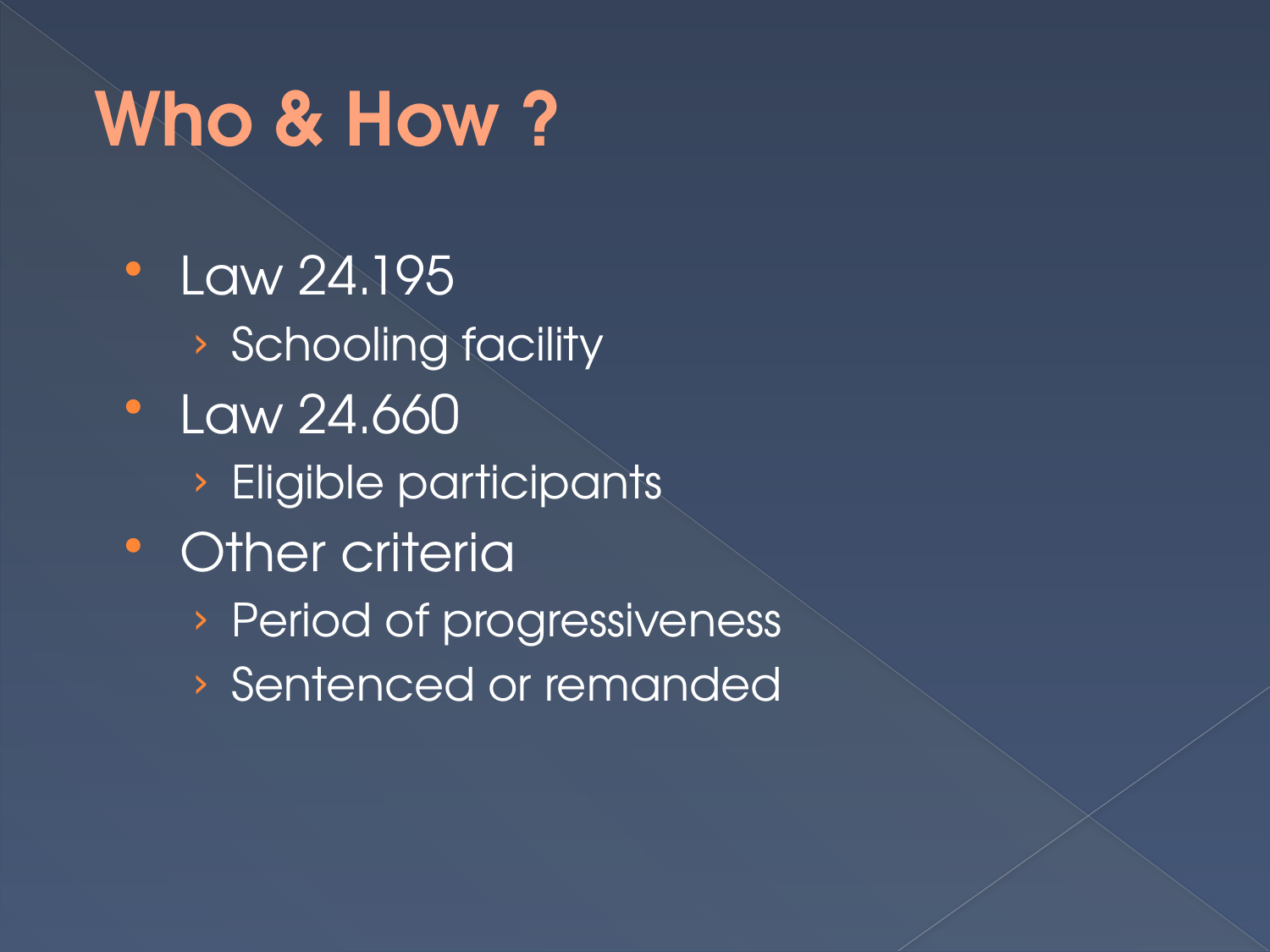

# Who & How ?
Law 24.195
Schooling facility
Law 24.660
Eligible participants
Other criteria
Period of progressiveness
Sentenced or remanded